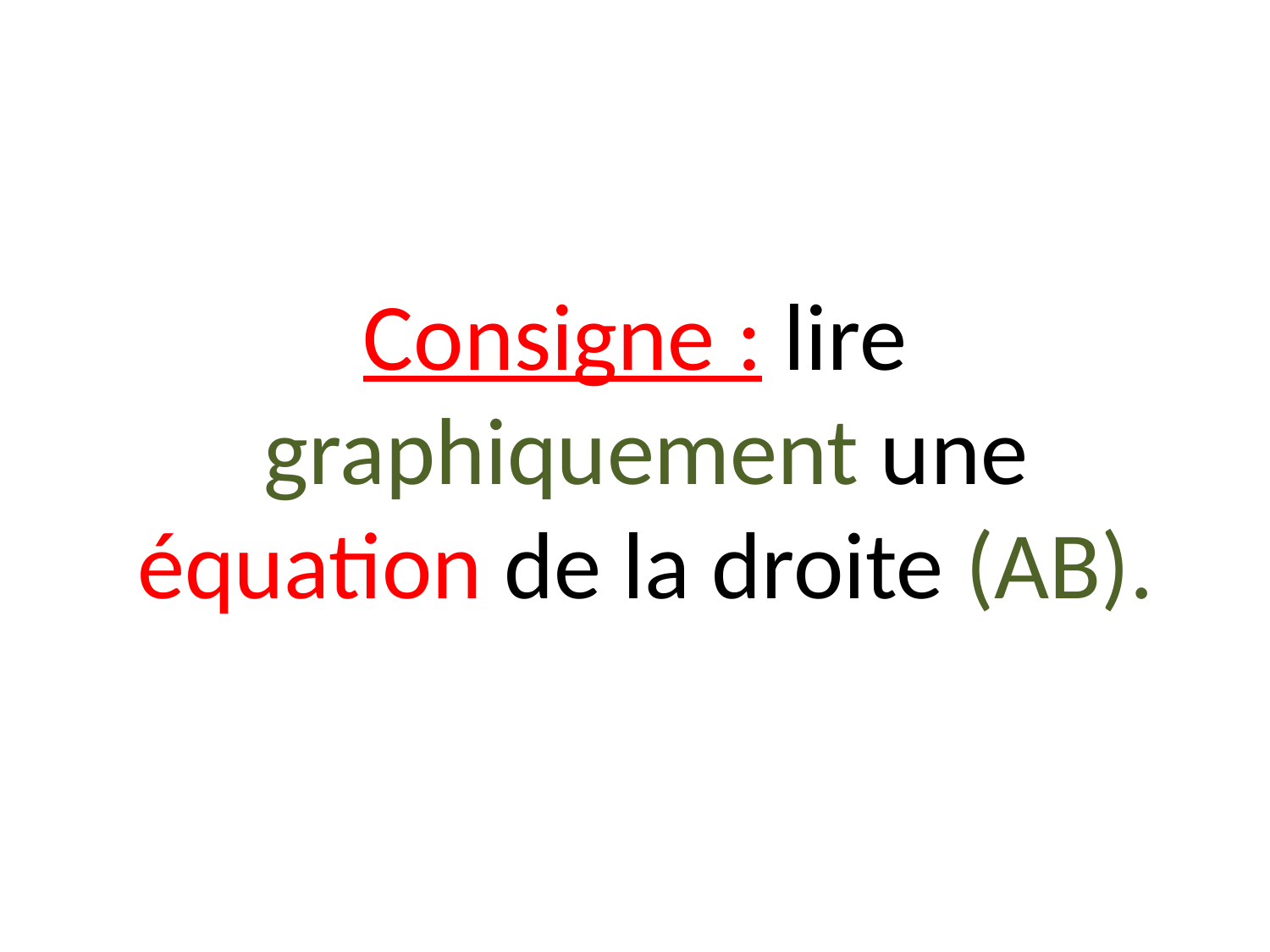

# Consigne : lire graphiquement une équation de la droite (AB).